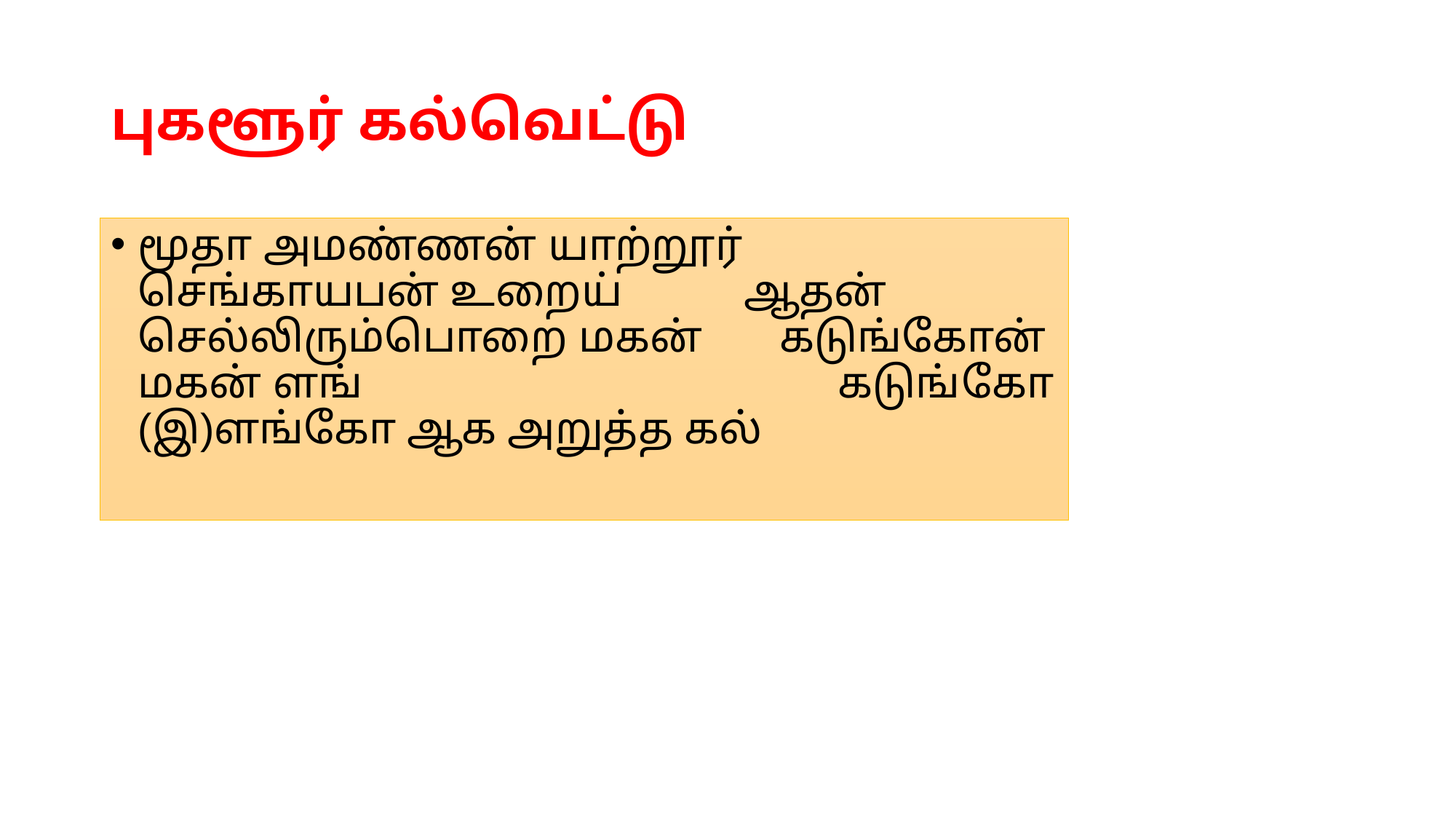

# புகளூர் கல்வெட்டு
மூதா அமண்ணன் யாற்றூர்  செங்காயபன் உறைய்           ஆதன் செல்லிரும்பொறை மகன்       கடுங்கோன் மகன் ளங்                                           கடுங்கோ (இ)ளங்கோ ஆக அறுத்த கல்